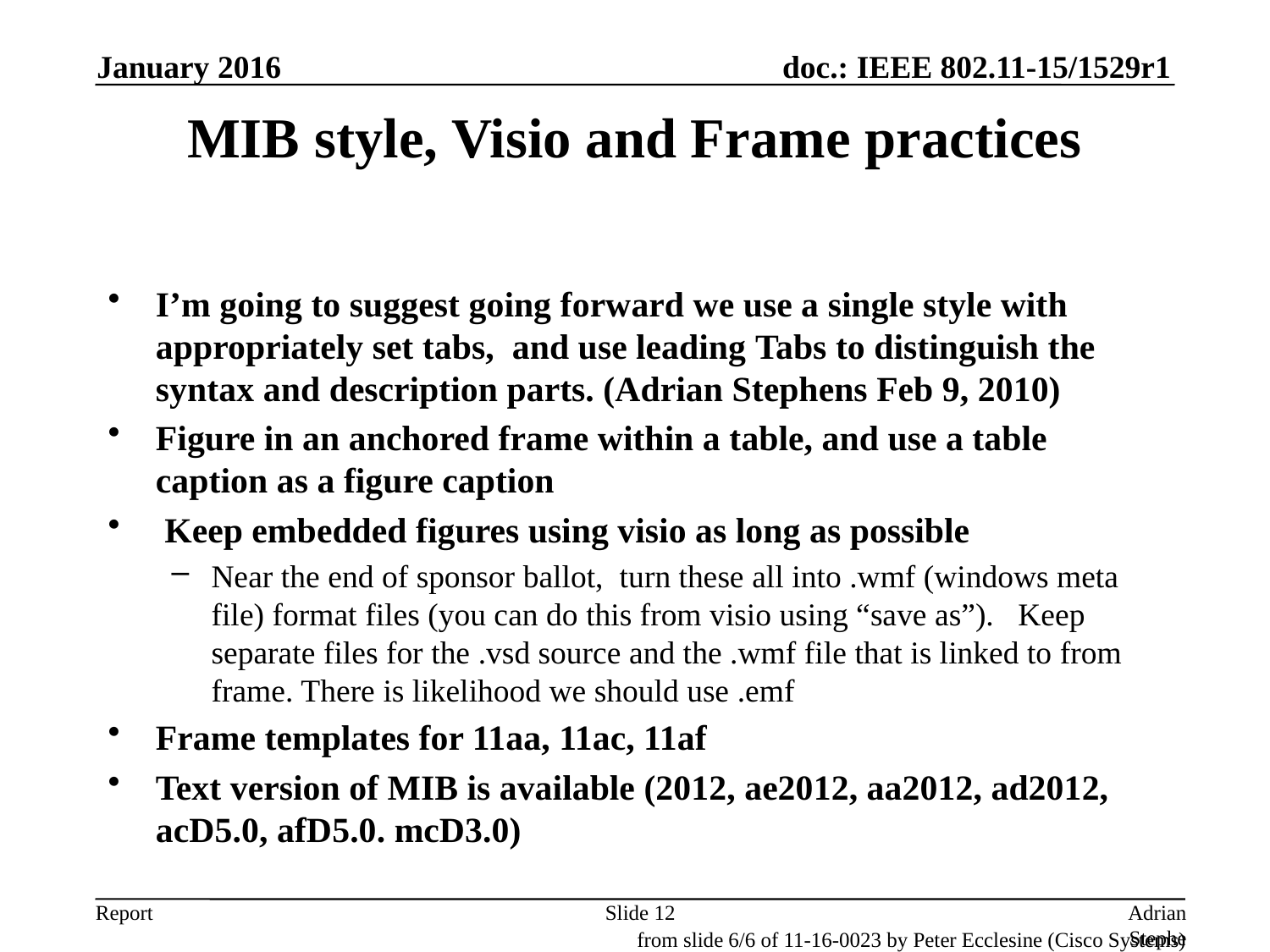

January 2016
# MIB style, Visio and Frame practices
I’m going to suggest going forward we use a single style with appropriately set tabs,  and use leading Tabs to distinguish the syntax and description parts. (Adrian Stephens Feb 9, 2010)
Figure in an anchored frame within a table, and use a table caption as a figure caption
 Keep embedded figures using visio as long as possible
Near the end of sponsor ballot,  turn these all into .wmf (windows meta file) format files (you can do this from visio using “save as”).   Keep separate files for the .vsd source and the .wmf file that is linked to from frame. There is likelihood we should use .emf
Frame templates for 11aa, 11ac, 11af
Text version of MIB is available (2012, ae2012, aa2012, ad2012, acD5.0, afD5.0. mcD3.0)

Slide 12
Adrian Stephens, Intel Corporation
from slide 6/6 of 11-16-0023 by Peter Ecclesine (Cisco Systems)